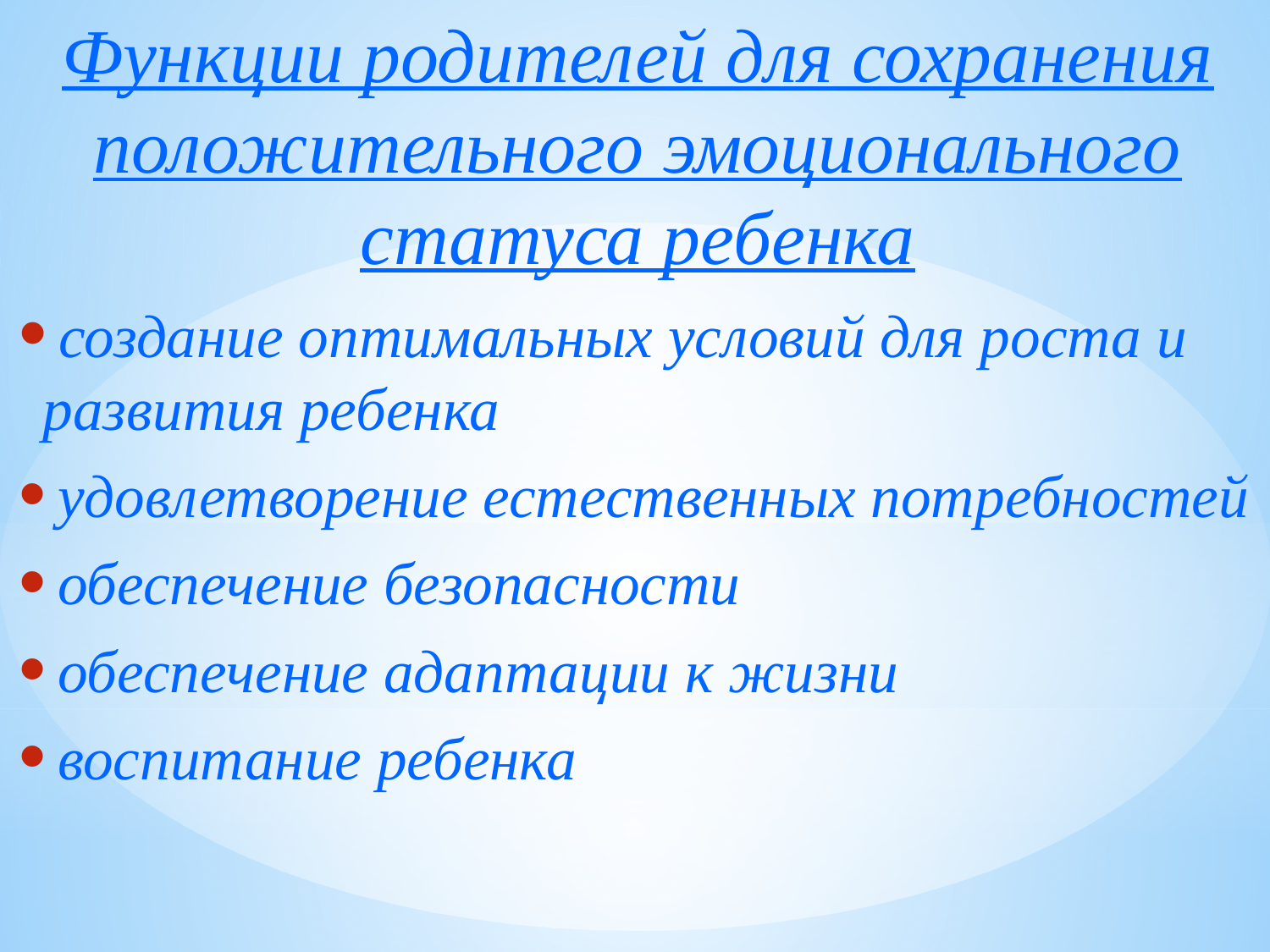

Функции родителей для сохранения положительного эмоционального статуса ребенка
 создание оптимальных условий для роста и развития ребенка
 удовлетворение естественных потребностей
 обеспечение безопасности
 обеспечение адаптации к жизни
 воспитание ребенка